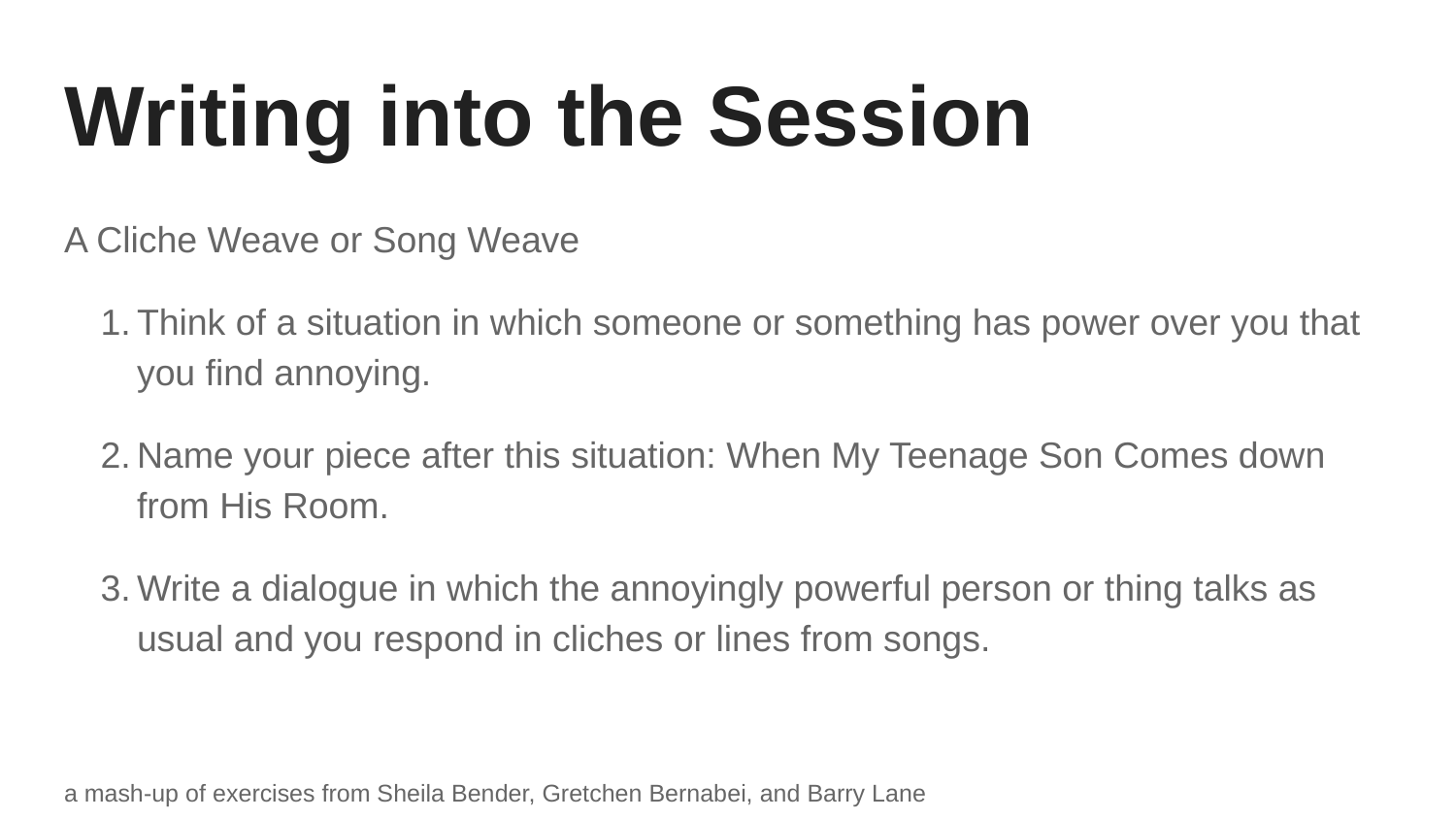

# Writing into the Session
A Cliche Weave or Song Weave
Think of a situation in which someone or something has power over you that you find annoying.
Name your piece after this situation: When My Teenage Son Comes down from His Room.
Write a dialogue in which the annoyingly powerful person or thing talks as usual and you respond in cliches or lines from songs.

a mash-up of exercises from Sheila Bender, Gretchen Bernabei, and Barry Lane